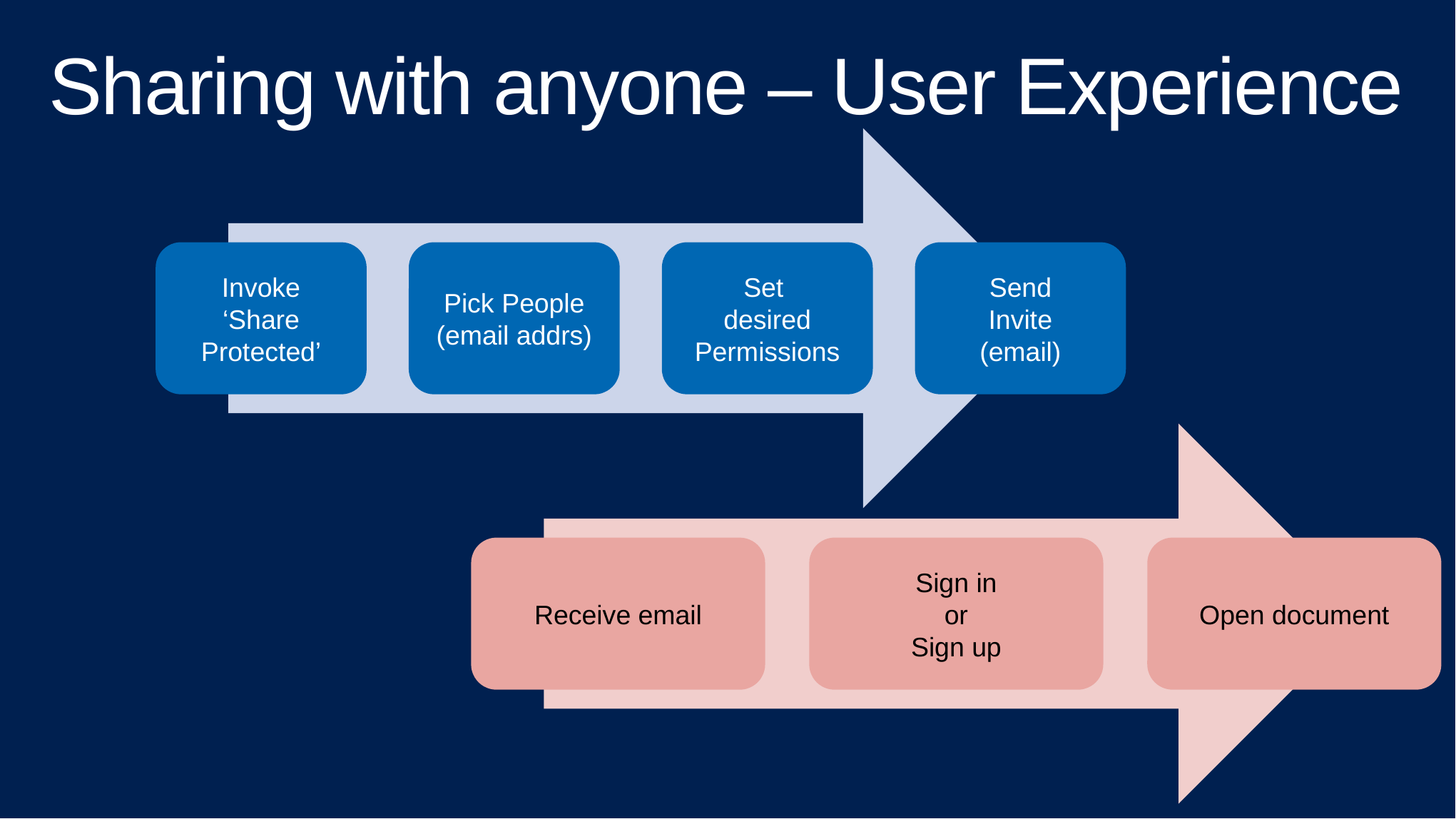

# Sharing with anyone – User Experience
Invoke
‘Share Protected’
Pick People
(email addrs)
Set
desired
Permissions
Send
Invite
(email)
Receive email
Sign in
or
Sign up
Open document